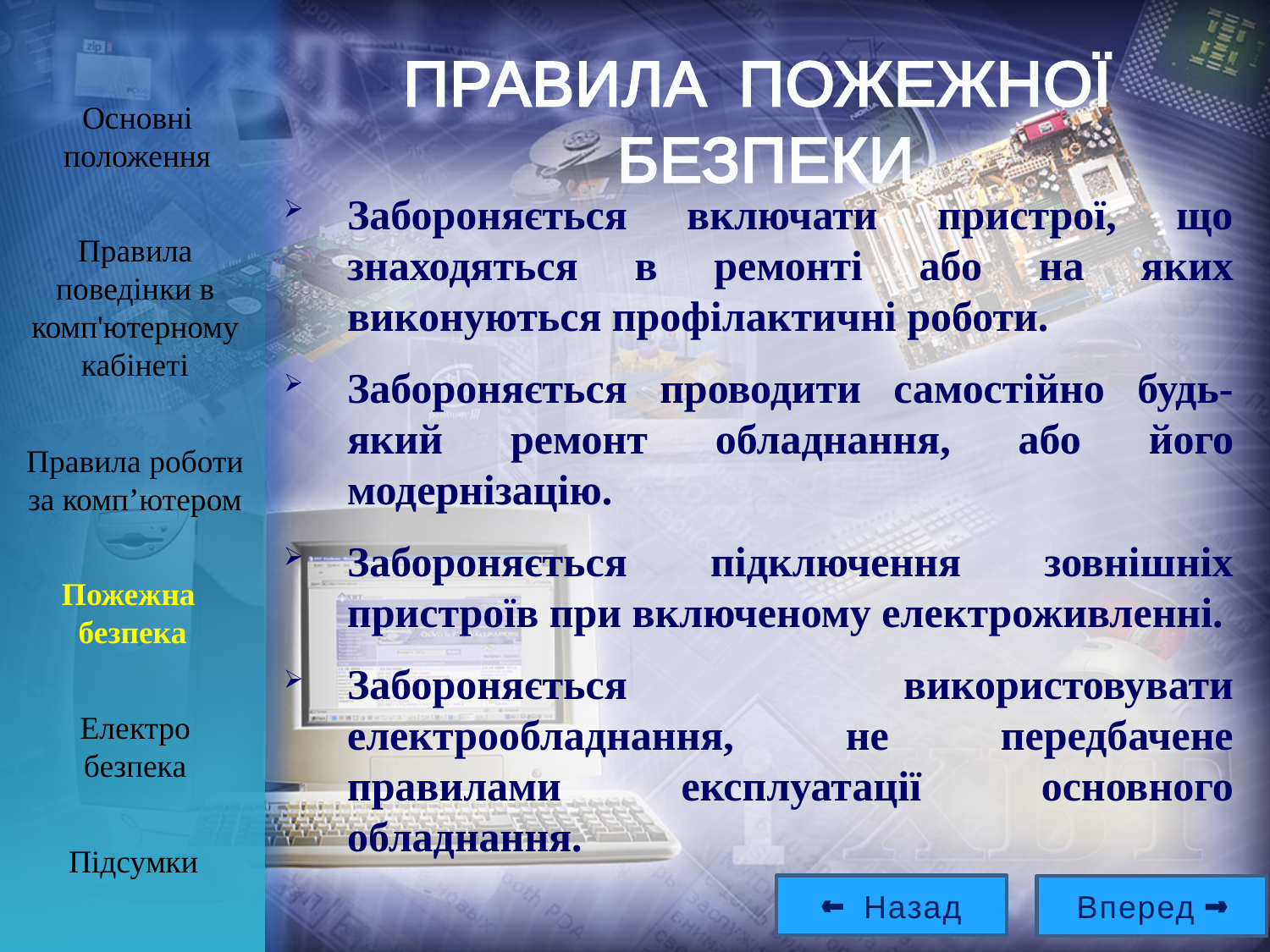

ПРАВИЛА  ПОЖЕЖНОЇ  БЕЗПЕКИ

Основні положення
Забороняється включати пристрої, що знаходяться в ремонті або на яких виконуються профілактичні роботи.
Забороняється проводити самостійно будь-який ремонт обладнання, або його модернізацію.
Забороняється підключення зовнішніх пристроїв при включеному електроживленні.
Забороняється використовувати електрообладнання, не передбачене правилами експлуатації основного обладнання.

Правила поведінки в комп'ютерному кабінеті
Правила роботи за комп’ютером
Пожежна
безпека
Електро
безпека
Підсумки
←  Назад
Вперед →